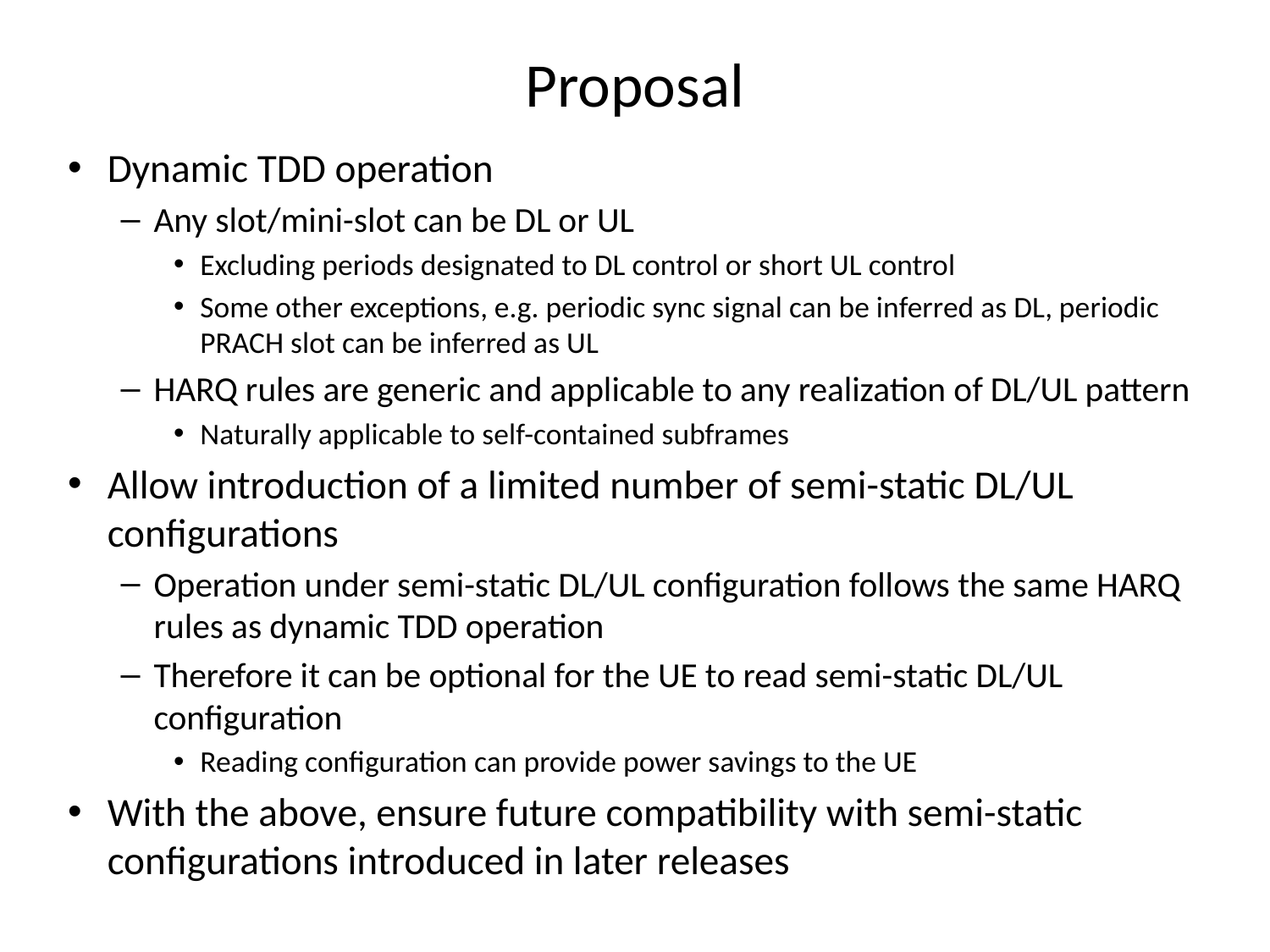

# Proposal
Dynamic TDD operation
Any slot/mini-slot can be DL or UL
Excluding periods designated to DL control or short UL control
Some other exceptions, e.g. periodic sync signal can be inferred as DL, periodic PRACH slot can be inferred as UL
HARQ rules are generic and applicable to any realization of DL/UL pattern
Naturally applicable to self-contained subframes
Allow introduction of a limited number of semi-static DL/UL configurations
Operation under semi-static DL/UL configuration follows the same HARQ rules as dynamic TDD operation
Therefore it can be optional for the UE to read semi-static DL/UL configuration
Reading configuration can provide power savings to the UE
With the above, ensure future compatibility with semi-static configurations introduced in later releases